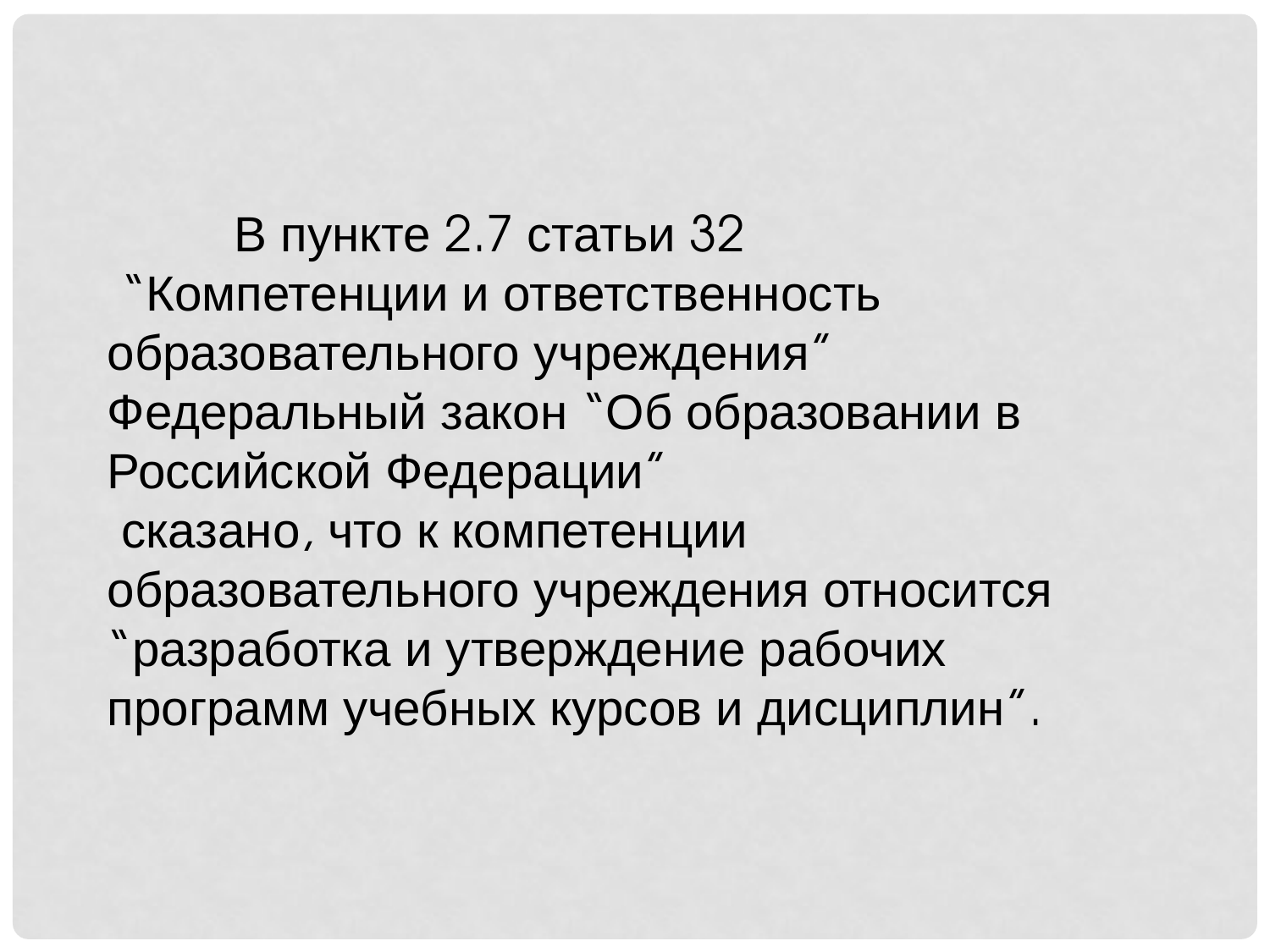

В пункте 2.7 статьи 32
 “Компетенции и ответственность образовательного учреждения” Федеральный закон “Об образовании в Российской Федерации”
 сказано, что к компетенции образовательного учреждения относится “разработка и утверждение рабочих программ учебных курсов и дисциплин”.